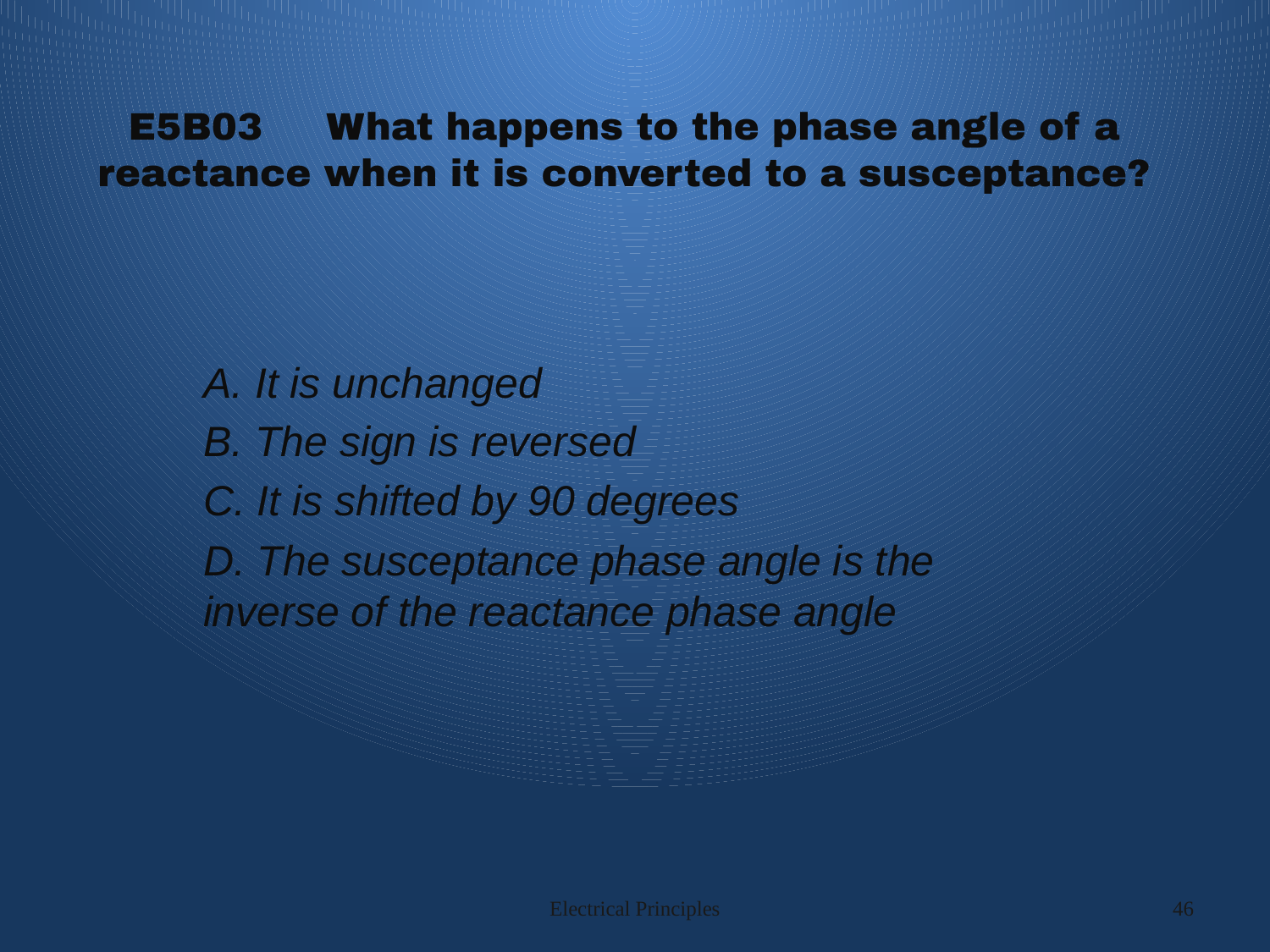

# E5B03     What happens to the phase angle of a reactance when it is converted to a susceptance?
A. It is unchanged
B. The sign is reversed
C. It is shifted by 90 degrees
D. The susceptance phase angle is the inverse of the reactance phase angle
Electrical Principles
46